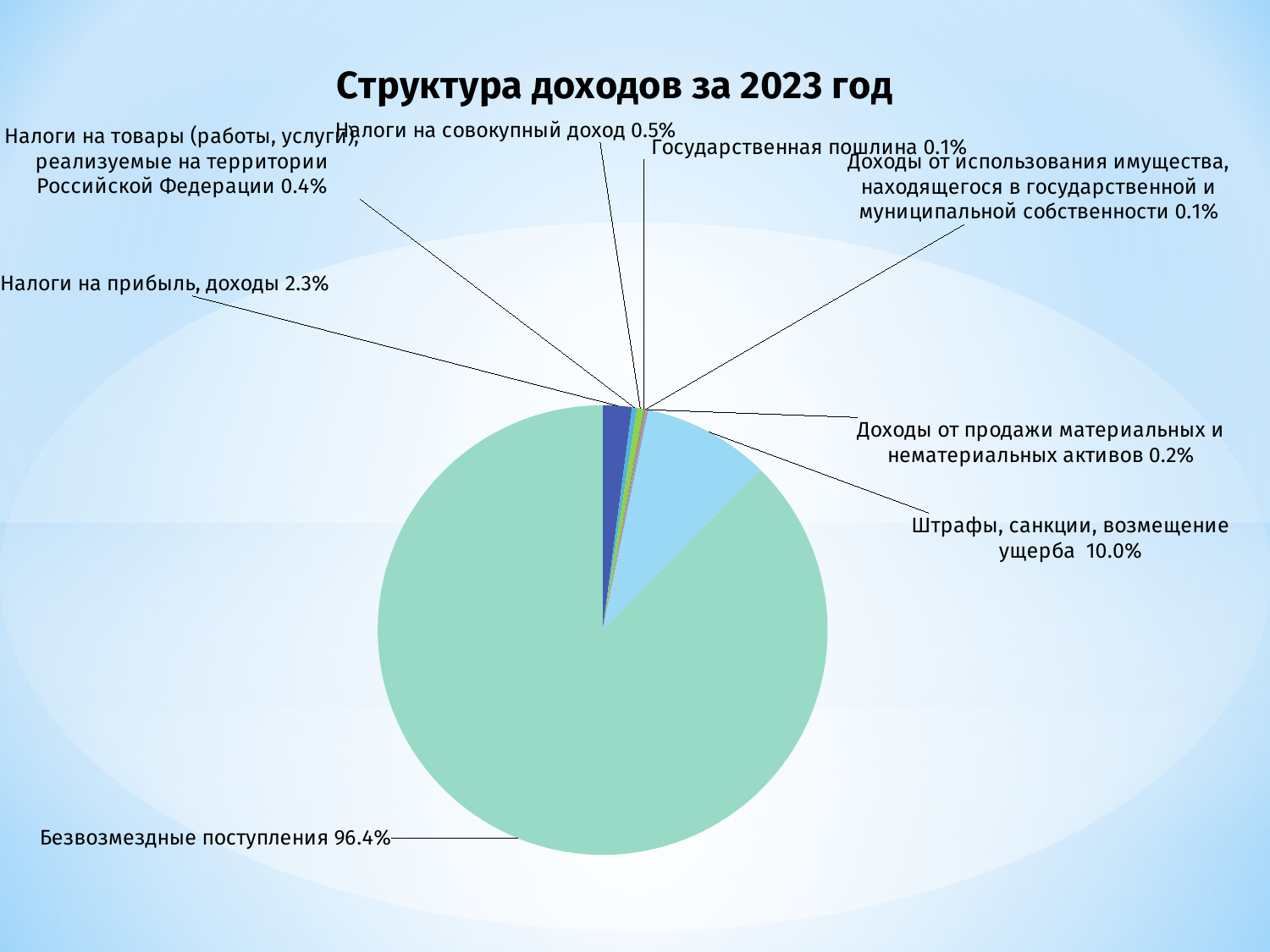

### Chart: Структура доходов за 2023 год

| Category | Сумма |
|---|---|
| Налоги на прибыль, доходы | 0.02300000000000001 |
| Налоги на товары (работы, услуги), реализуемые на территории Российской Федерации | 0.004000000000000011 |
| Налоги на совокупный доход | 0.0050000000000000175 |
| Государственная пошлина | 0.001000000000000004 |
| Доходы от использования имущества, находящегося в государственной и муниципальной собственности | 0.001000000000000004 |
| Платежи при пользовании природными ресурсами | 0.0 |
| Доходы от продажи материальных и нематериальных активов | 0.0020000000000000052 |
| Штрафы, санкции, возмещение ущерба  | 0.1 |
| прочие неналоговые доходы | 0.0 |
| Безвозмездные поступления | 0.9640000000000006 |